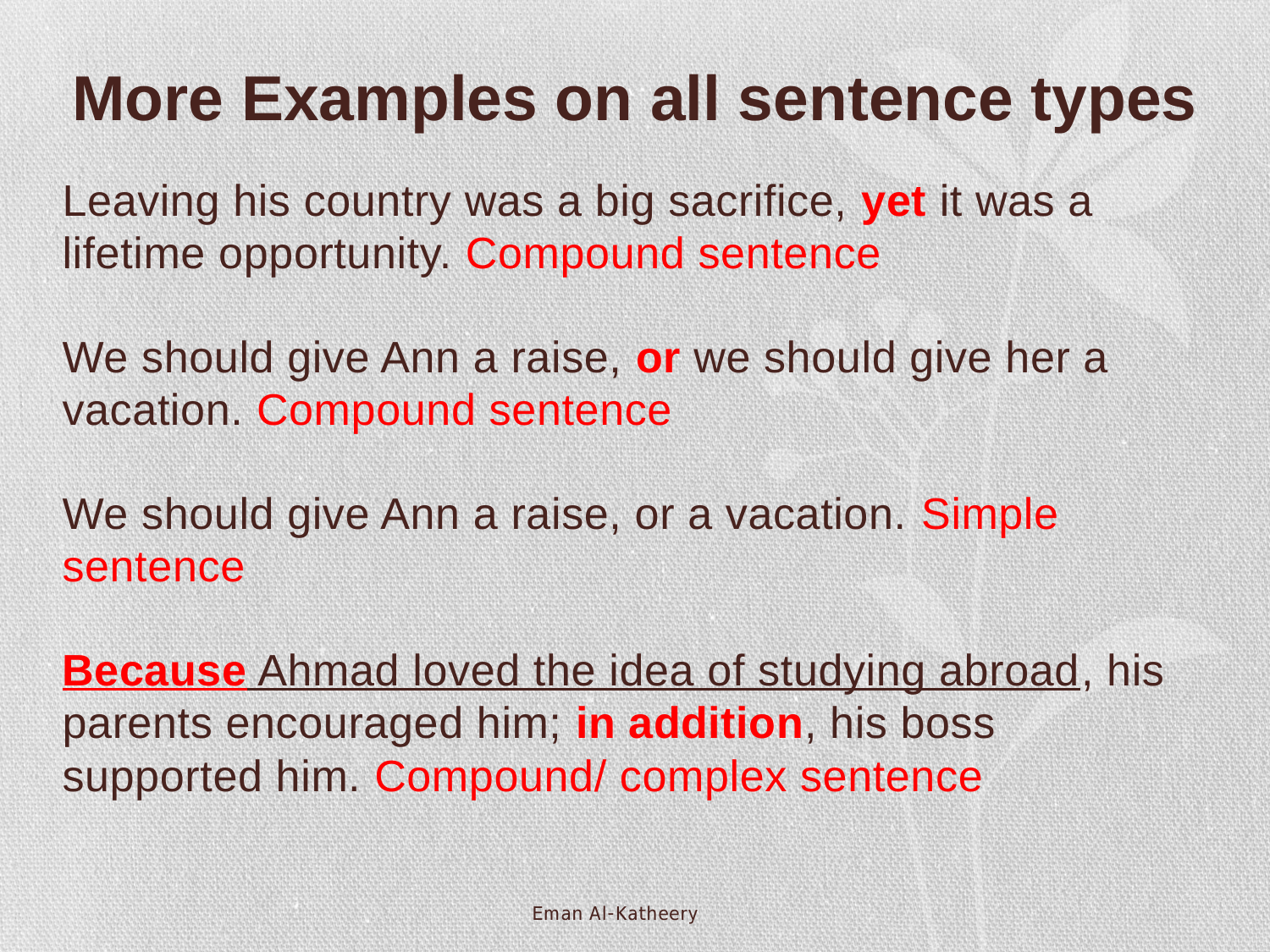

# More Examples on all sentence types
Leaving his country was a big sacrifice, yet it was a lifetime opportunity. Compound sentence

We should give Ann a raise, or we should give her a vacation. Compound sentence

We should give Ann a raise, or a vacation. Simple sentence

Because Ahmad loved the idea of studying abroad, his parents encouraged him; in addition, his boss supported him. Compound/ complex sentence
Eman Al-Katheery